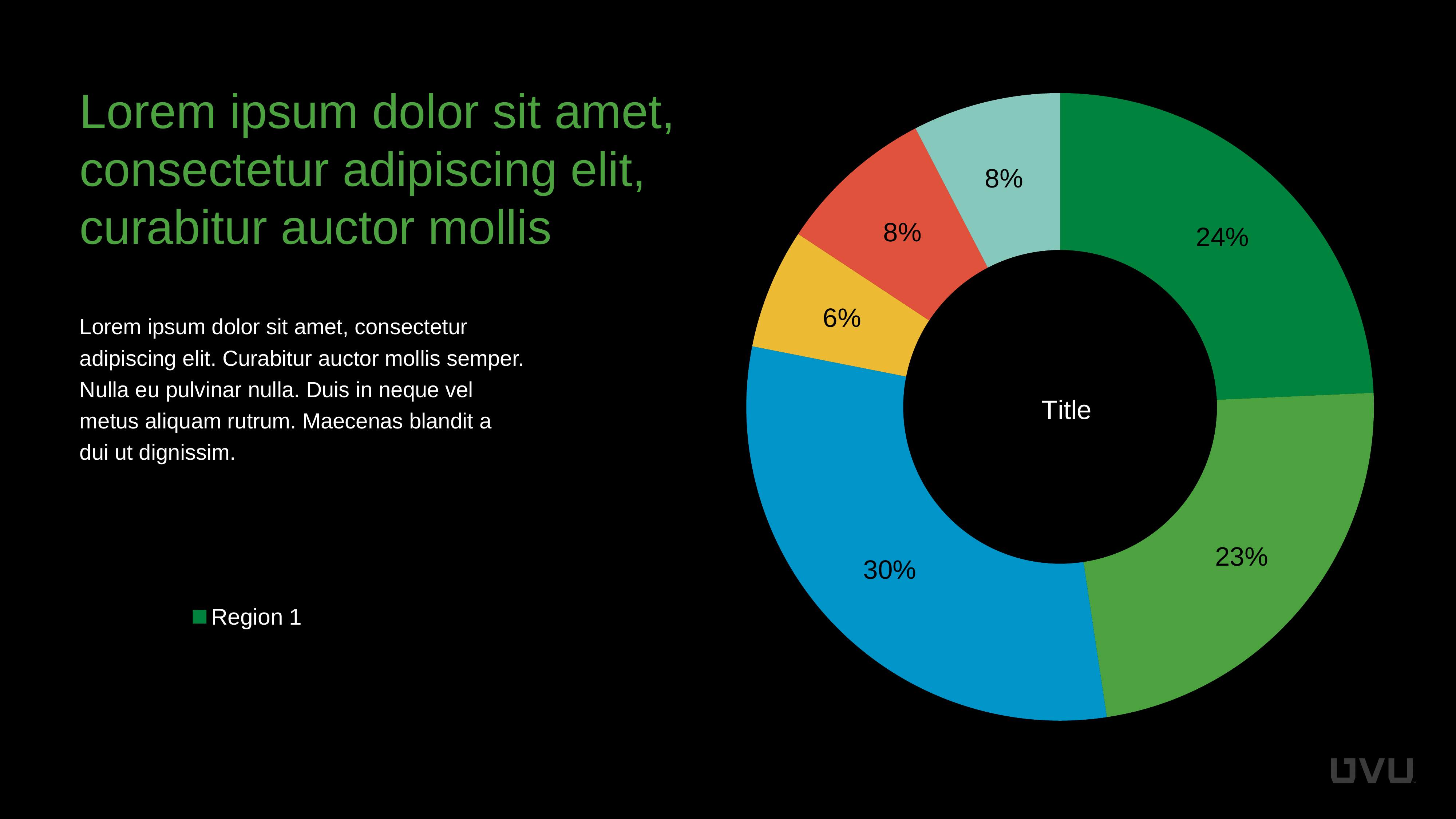

### Chart: Title

| Category | Region 1 |
|---|---|
| Category 1 | 51.0 |
| Category 2 | 49.0 |
| Category 3 | 64.0 |
| Category 4 | 13.0 |
| Category 5 | 17.0 |
| Category 6 | 16.0 |
Lorem ipsum dolor sit amet, consectetur adipiscing elit, curabitur auctor mollis
Lorem ipsum dolor sit amet, consectetur adipiscing elit. Curabitur auctor mollis semper. Nulla eu pulvinar nulla. Duis in neque vel metus aliquam rutrum. Maecenas blandit a dui ut dignissim.